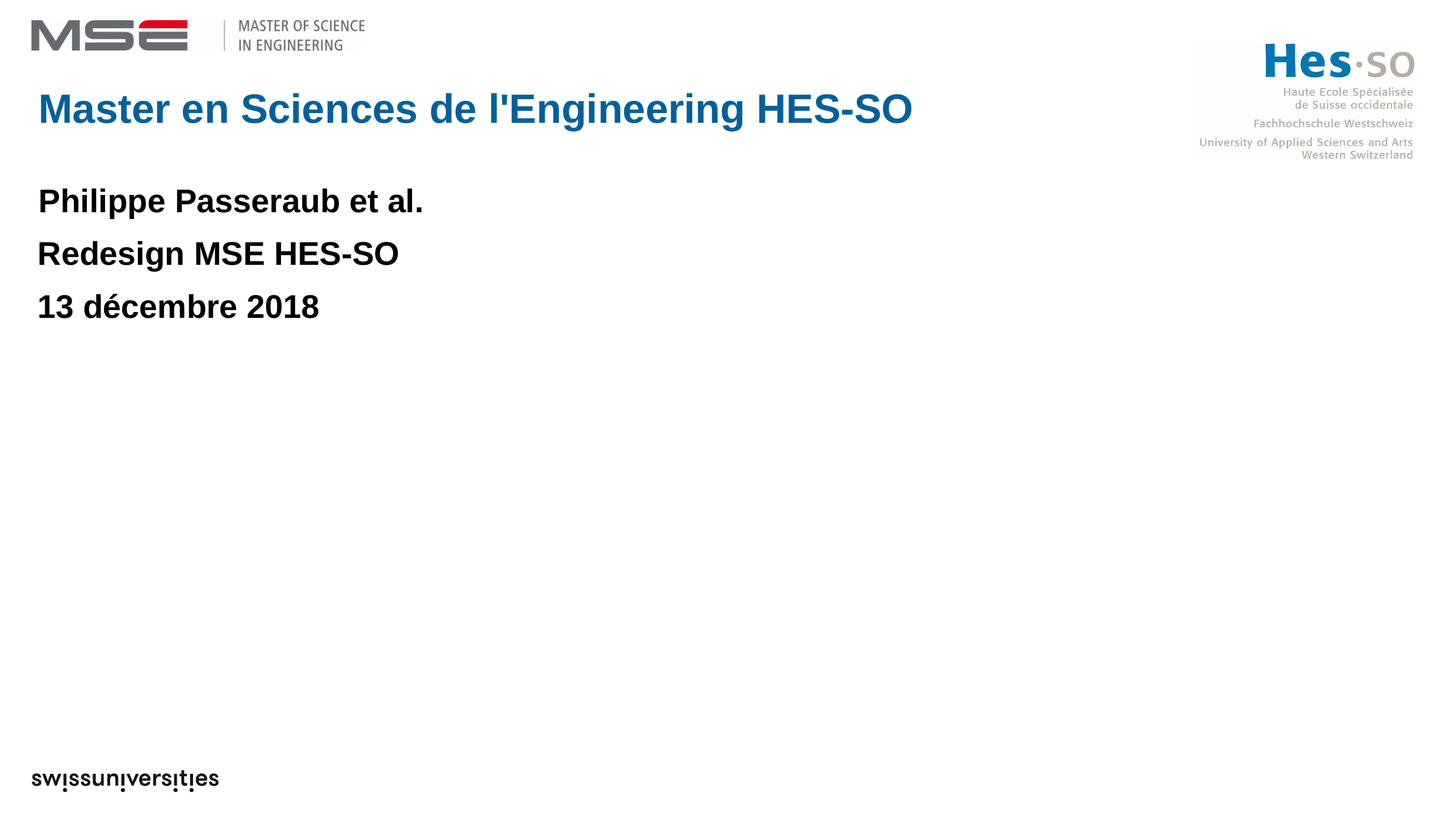

# Master en Sciences de l'Engineering HES-SO
Philippe Passeraub et al.
Redesign MSE HES-SO
13 décembre 2018